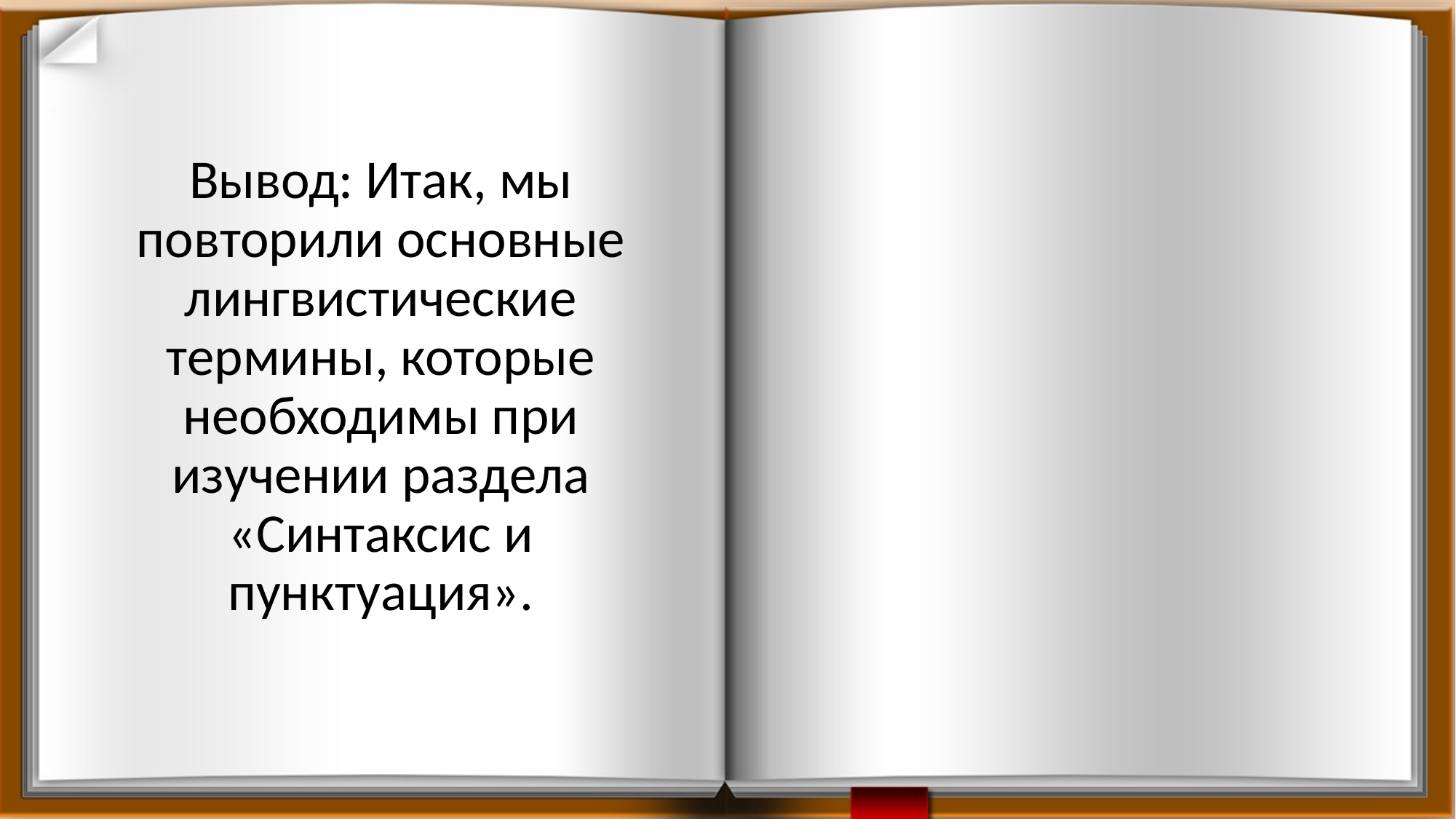

#
Вывод: Итак, мы повторили основные лингвистические термины, которые необходимы при изучении раздела «Синтаксис и пунктуация».